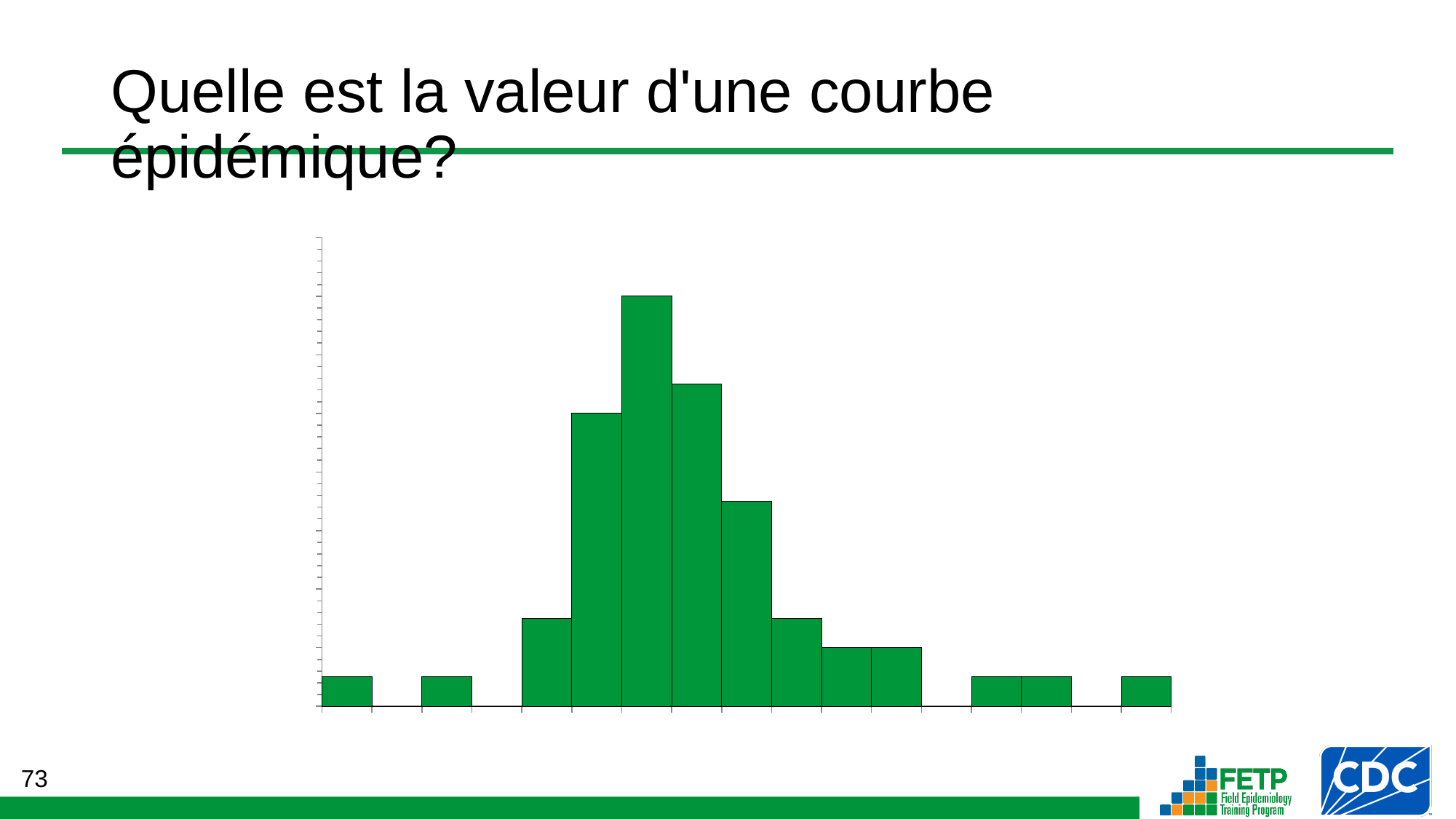

# Quelle est la valeur d'une courbe épidémique?

### Chart

| Category |  |
|---|---|
| 1 | 1.0 |
| 2 | 0.0 |
| 3 | 1.0 |
| 4 | 0.0 |
| 5 | 3.0 |
| 6 | 10.0 |
| 7 | 14.0 |
| 8 | 11.0 |
| 9 | 7.0 |
| 10 | 3.0 |
| 11 | 2.0 |
| 12 | 2.0 |
| 13 | 0.0 |
| 14 | 1.0 |
| 15 | 1.0 |
| 16 | 0.0 |
| 17 | 1.0 |